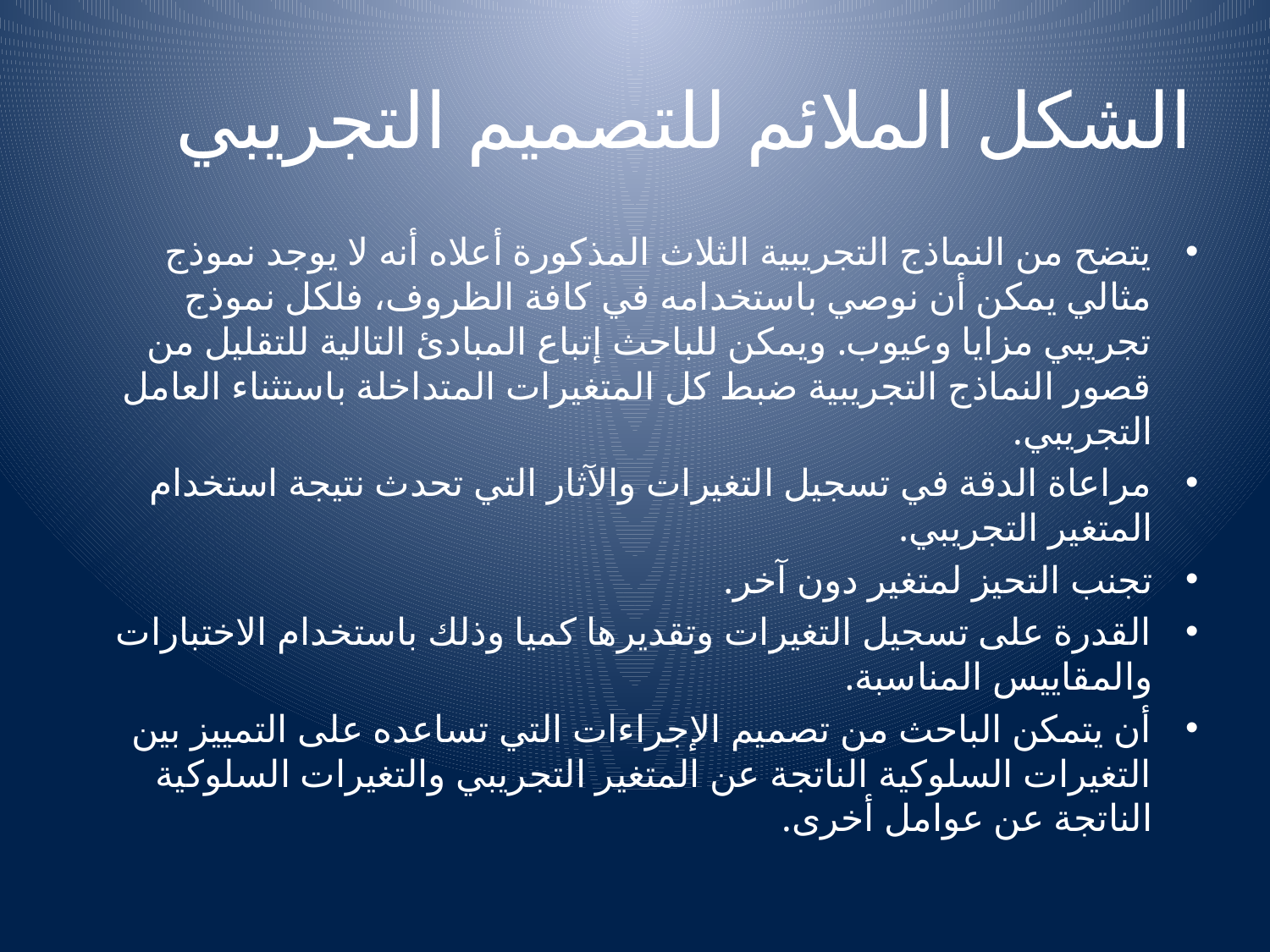

# الشكل الملائم للتصميم التجريبي
يتضح من النماذج التجريبية الثلاث المذكورة أعلاه أنه لا يوجد نموذج مثالي يمكن أن نوصي باستخدامه في كافة الظروف، فلكل نموذج تجريبي مزايا وعيوب. ويمكن للباحث إتباع المبادئ التالية للتقليل من قصور النماذج التجريبية ضبط كل المتغيرات المتداخلة باستثناء العامل التجريبي.
مراعاة الدقة في تسجيل التغيرات والآثار التي تحدث نتيجة استخدام المتغير التجريبي.
تجنب التحيز لمتغير دون آخر.
القدرة على تسجيل التغيرات وتقديرها كميا وذلك باستخدام الاختبارات والمقاييس المناسبة.
أن يتمكن الباحث من تصميم الإجراءات التي تساعده على التمييز بين التغيرات السلوكية الناتجة عن المتغير التجريبي والتغيرات السلوكية الناتجة عن عوامل أخرى.